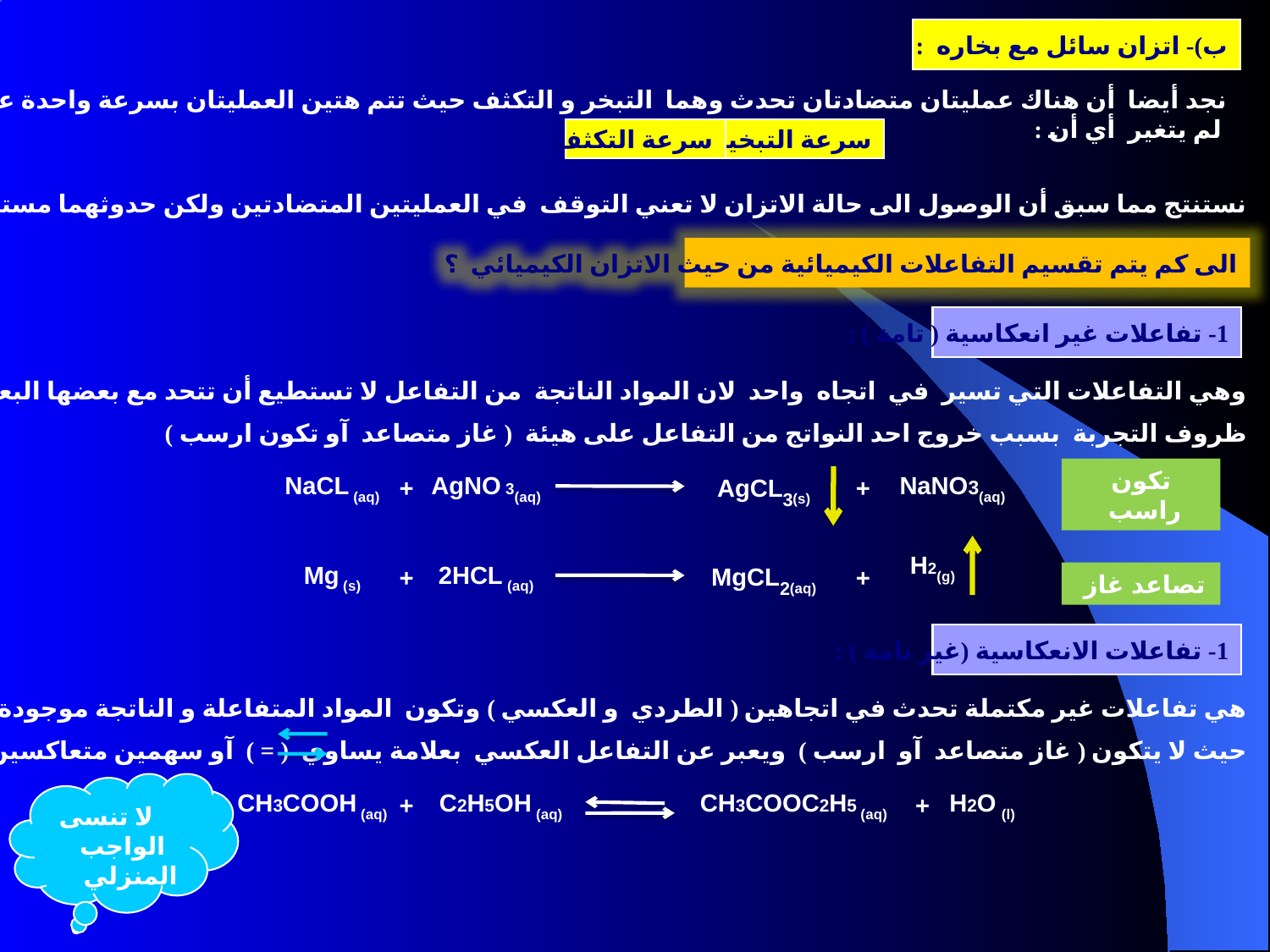

ب)- اتزان سائل مع بخاره  :
نجد أيضا  أن هناك عمليتان متضادتان تحدث وهما  التبخر و التكثف حيث تتم هتين العمليتان بسرعة واحدة عند حالة الاتزان فيبدو للناظر وكان شي
 لم يتغير  أي أن :
سرعة التكثف
سرعة التبخير   =
نستنتج مما سبق أن الوصول الى حالة الاتزان لا تعني التوقف  في العمليتين المتضادتين ولكن حدوثهما مستمر بنفس السرعة  .
الى كم يتم تقسيم التفاعلات الكيميائية من حيث الاتزان الكيميائي  ؟
1- تفاعلات غير انعكاسية ( تامة ) :
وهي التفاعلات التي تسير  في  اتجاه  واحد  لان المواد الناتجة  من التفاعل لا تستطيع أن تتحد مع بعضها البعض لتكوين المواد المتفاعلة  تخت

ظروف التجربة  بسبب خروج احد النواتج من التفاعل على هيئة  ( غاز متصاعد  آو تكون ارسب )
NaCL (aq)
+
AgNO 3(aq)
AgCL3(s)
+
NaNO3(aq)
تكون راسب
H2(g)
Mg (s)
+
2HCL (aq)
MgCL2(aq)
+
تصاعد غاز
1- تفاعلات الانعكاسية (غير تامة ) :
هي تفاعلات غير مكتملة تحدث في اتجاهين ( الطردي  و العكسي ) وتكون  المواد المتفاعلة و الناتجة موجودة باستمرار في حيز التفاعل

حيث لا يتكون ( غاز متصاعد  آو  ارسب )  ويعبر عن التفاعل العكسي  بعلامة يساوي  ( = )  آو سهمين متعاكسين
    لا تنسى   الواجب المنزلي
CH3COOC2H5 (aq)
CH3COOH (aq)
+
C2H5OH (aq)
+
H2O (l)